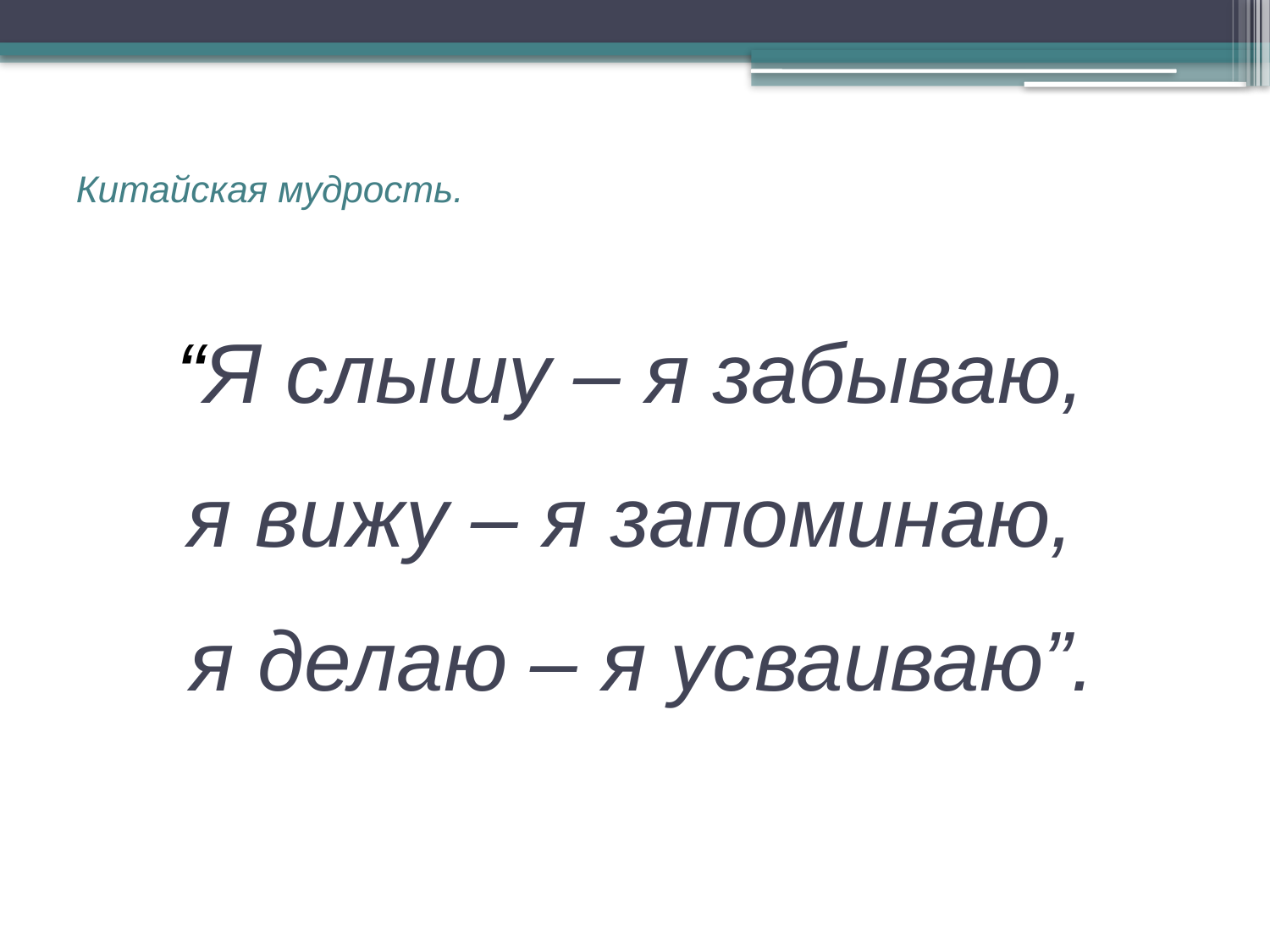

# Китайская мудрость.
“Я слышу – я забываю,
я вижу – я запоминаю,
я делаю – я усваиваю”.